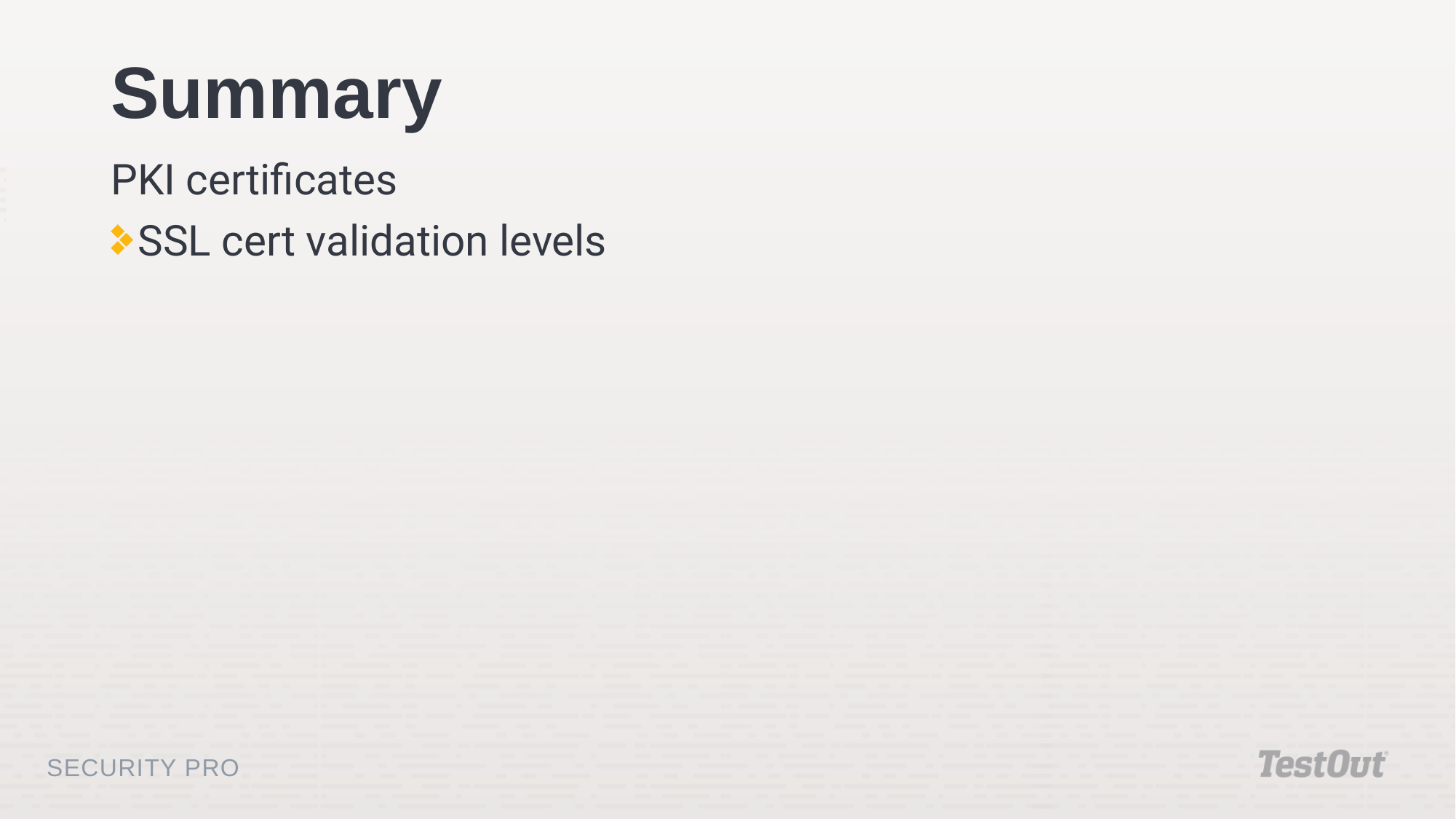

# Summary
PKI certificates
SSL cert validation levels
Security Pro